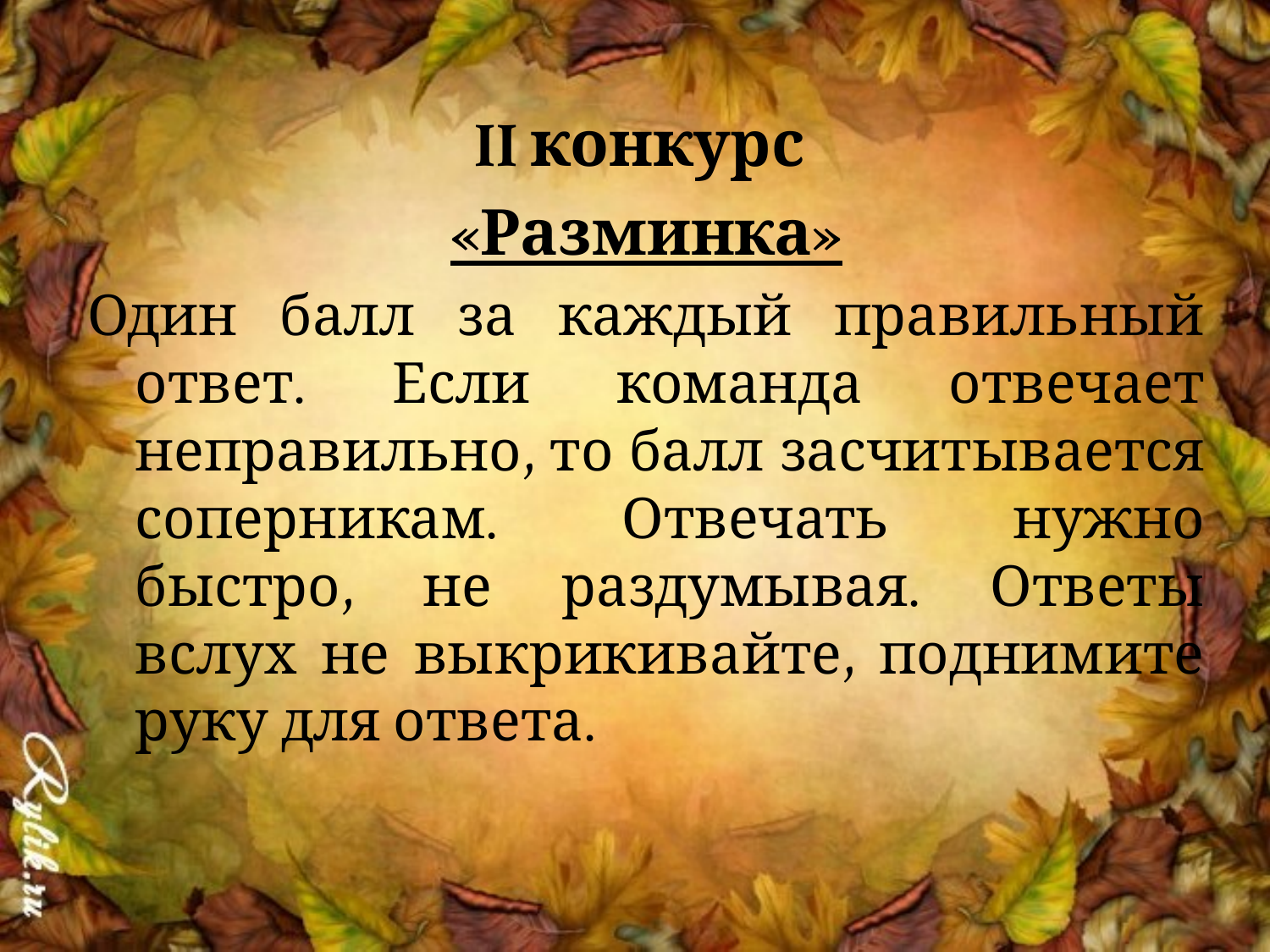

II конкурс
«Разминка»
Один балл за каждый правильный ответ. Если команда отвечает неправильно, то балл засчитывается соперникам. Отвечать нужно быстро, не раздумывая. Ответы вслух не выкрикивайте, поднимите руку для ответа.